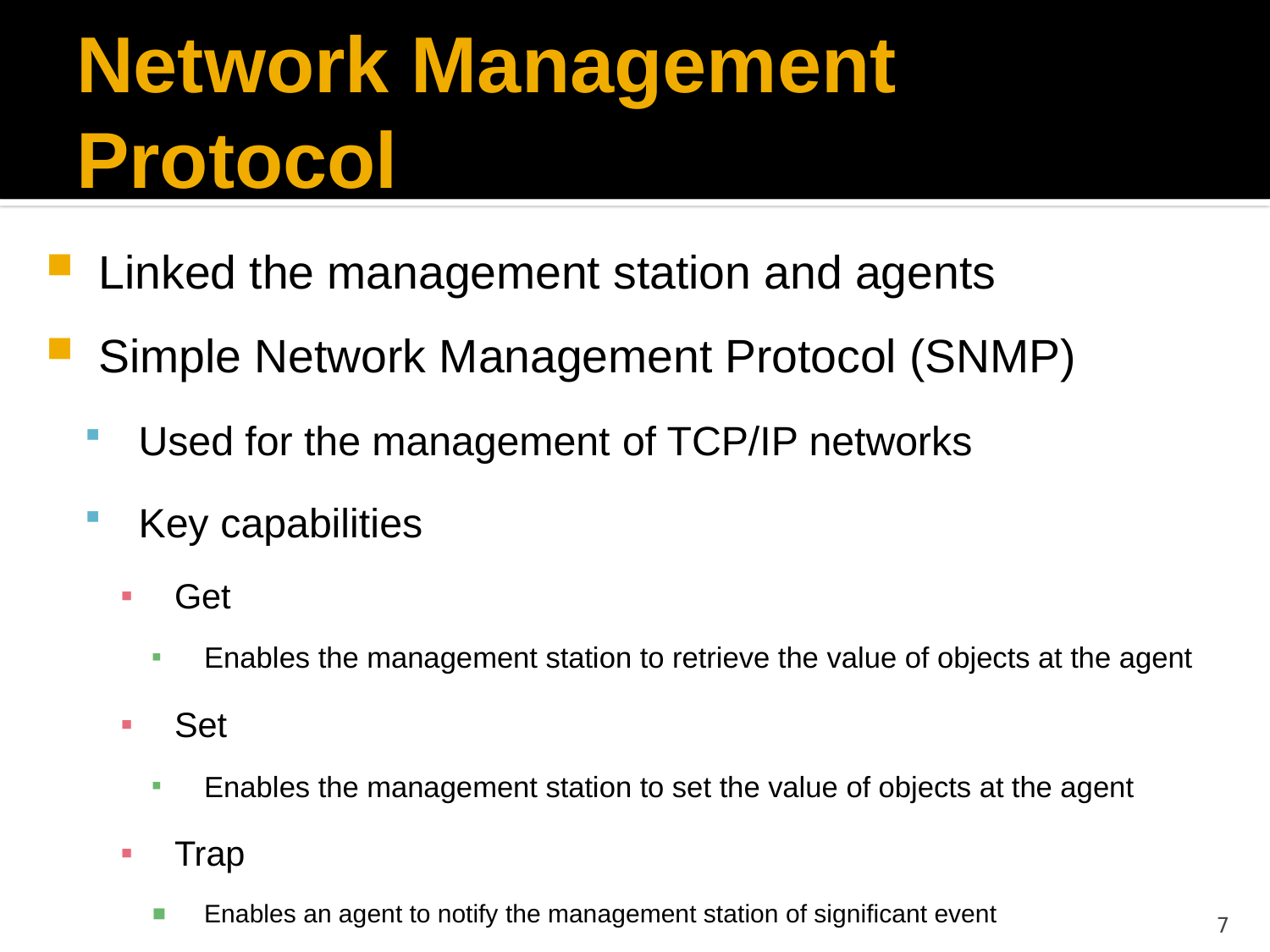

# Network Management Protocol
Linked the management station and agents
Simple Network Management Protocol (SNMP)
Used for the management of TCP/IP networks
Key capabilities
Get
Enables the management station to retrieve the value of objects at the agent
Set
Enables the management station to set the value of objects at the agent
Trap
Enables an agent to notify the management station of significant event
7